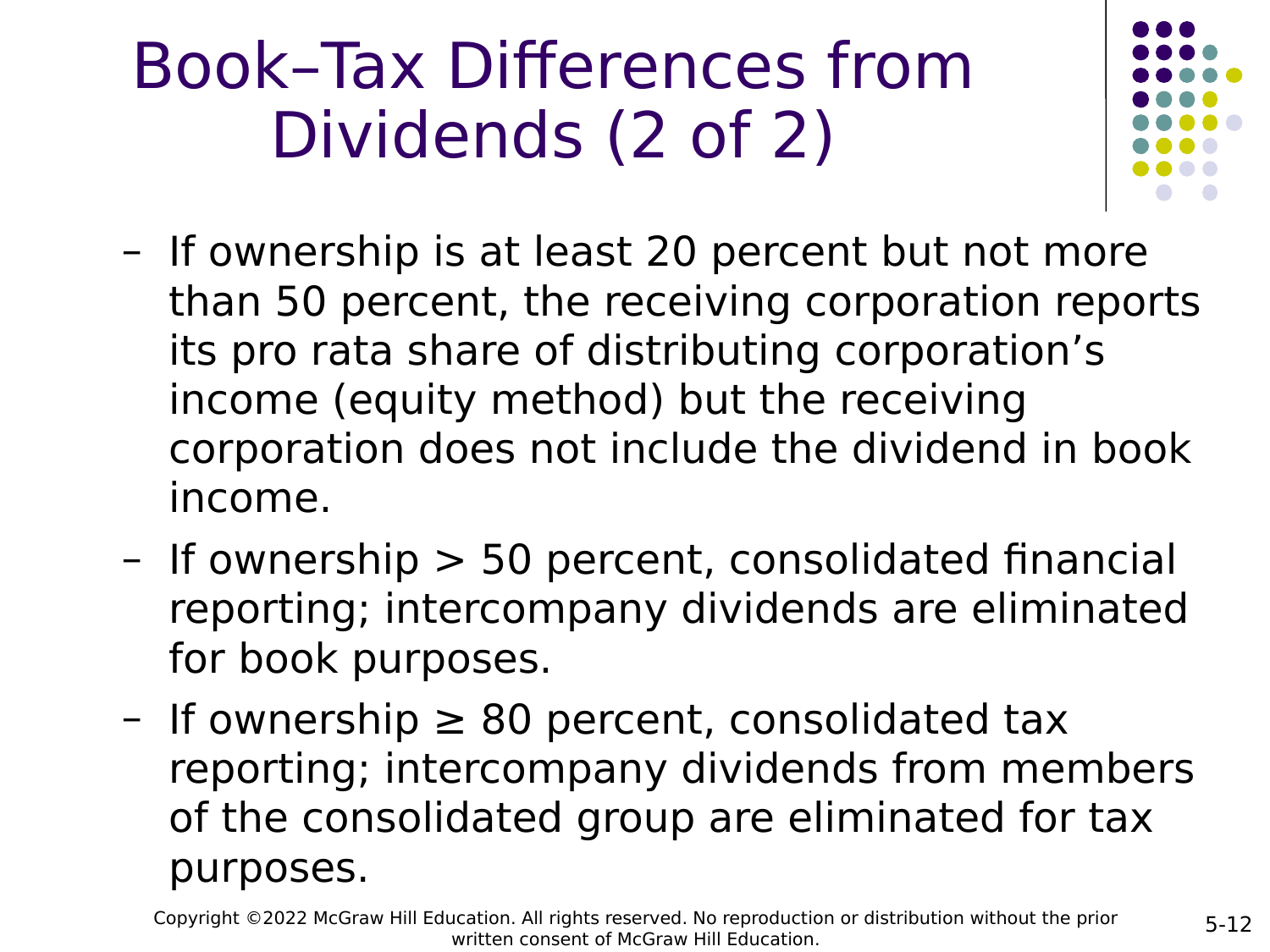

# Book–Tax Differences from Dividends (2 of 2)
If ownership is at least 20 percent but not more than 50 percent, the receiving corporation reports its pro rata share of distributing corporation’s income (equity method) but the receiving corporation does not include the dividend in book income.
If ownership > 50 percent, consolidated financial reporting; intercompany dividends are eliminated for book purposes.
If ownership ≥ 80 percent, consolidated tax reporting; intercompany dividends from members of the consolidated group are eliminated for tax purposes.

5-12